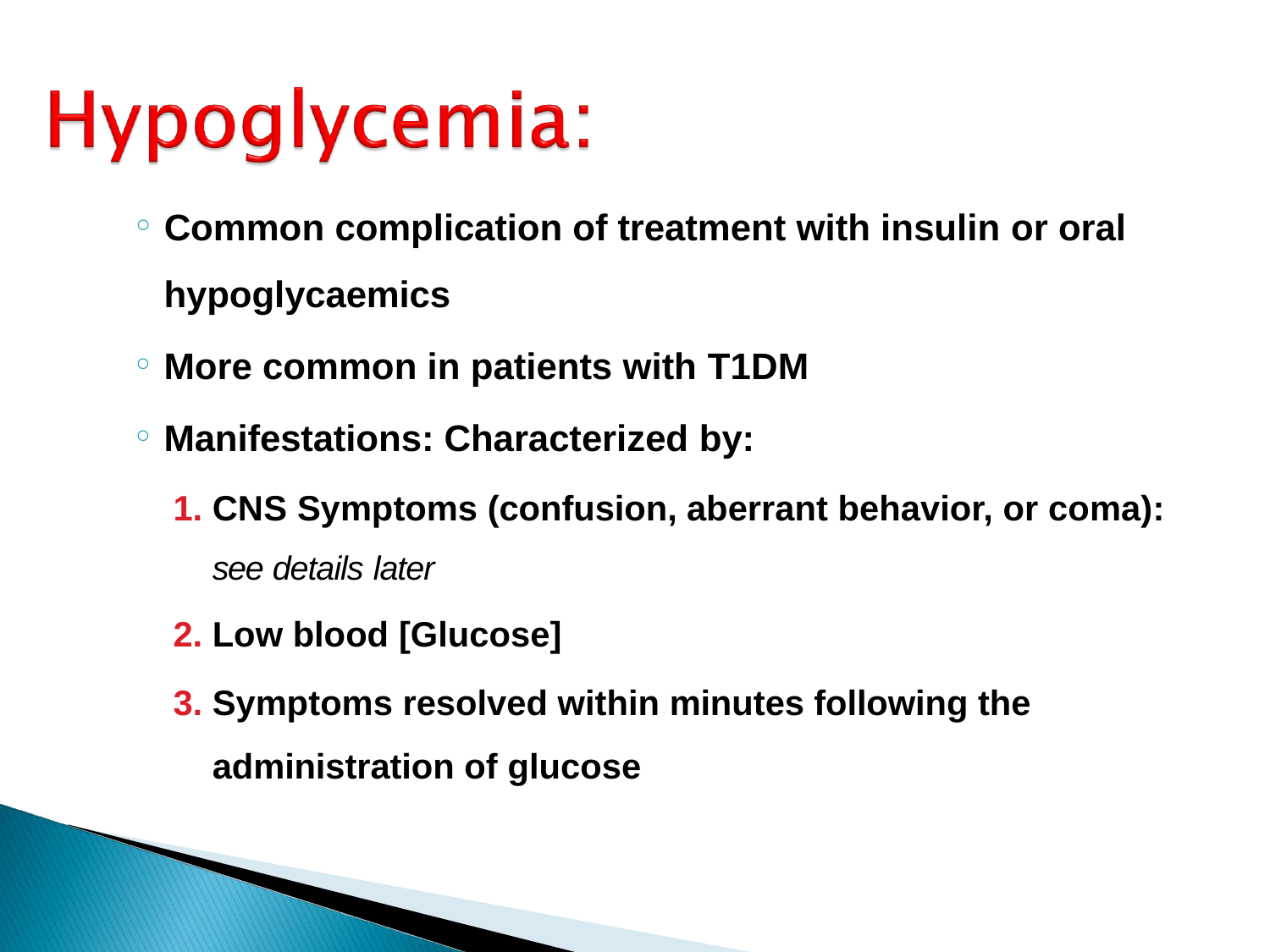

# Common complication of treatment with insulin or oral
hypoglycaemics
More common in patients with T1DM
Manifestations: Characterized by:
CNS Symptoms (confusion, aberrant behavior, or coma):
see details later
Low blood [Glucose]
Symptoms resolved within minutes following the  administration of glucose